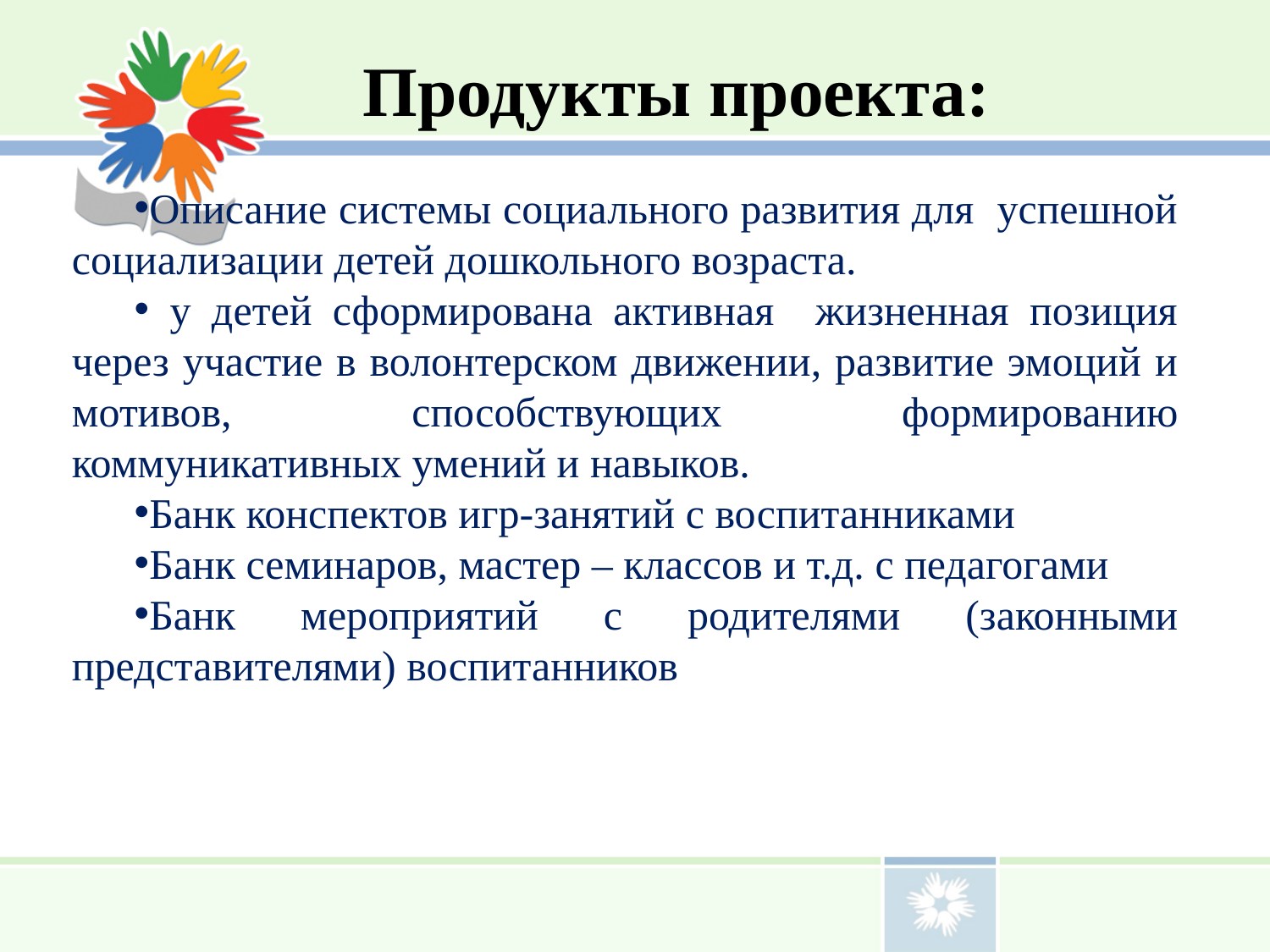

Продукты проекта:

Описание системы социального развития для  успешной социализации детей дошкольного возраста.
 у детей сформирована активная  жизненная позиция через участие в волонтерском движении, развитие эмоций и мотивов, способствующих формированию коммуникативных умений и навыков.
Банк конспектов игр-занятий с воспитанниками
Банк семинаров, мастер – классов и т.д. с педагогами
Банк мероприятий с родителями (законными представителями) воспитанников